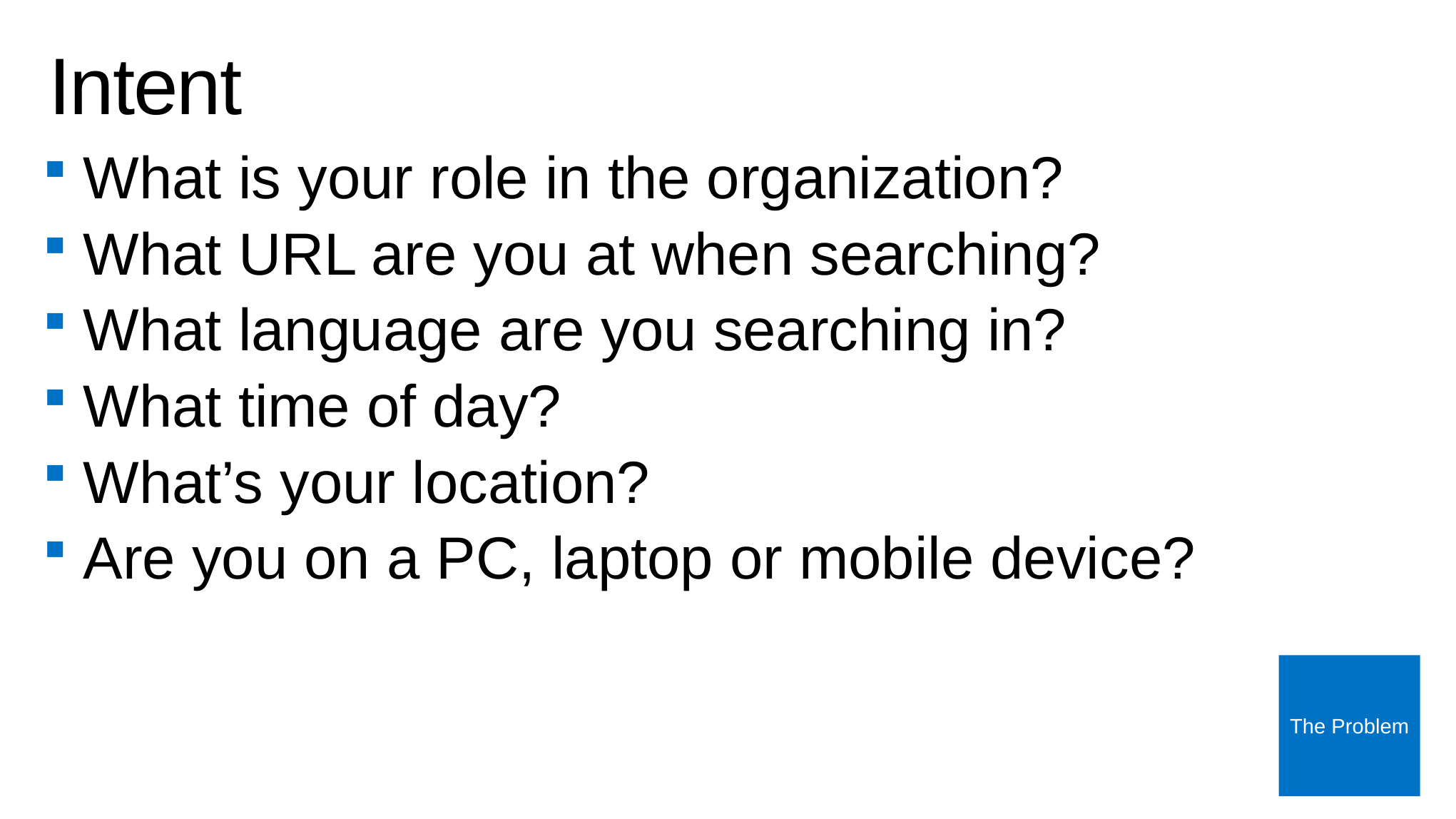

# Intent
What is your role in the organization?
What URL are you at when searching?
What language are you searching in?
What time of day?
What’s your location?
Are you on a PC, laptop or mobile device?
The Problem